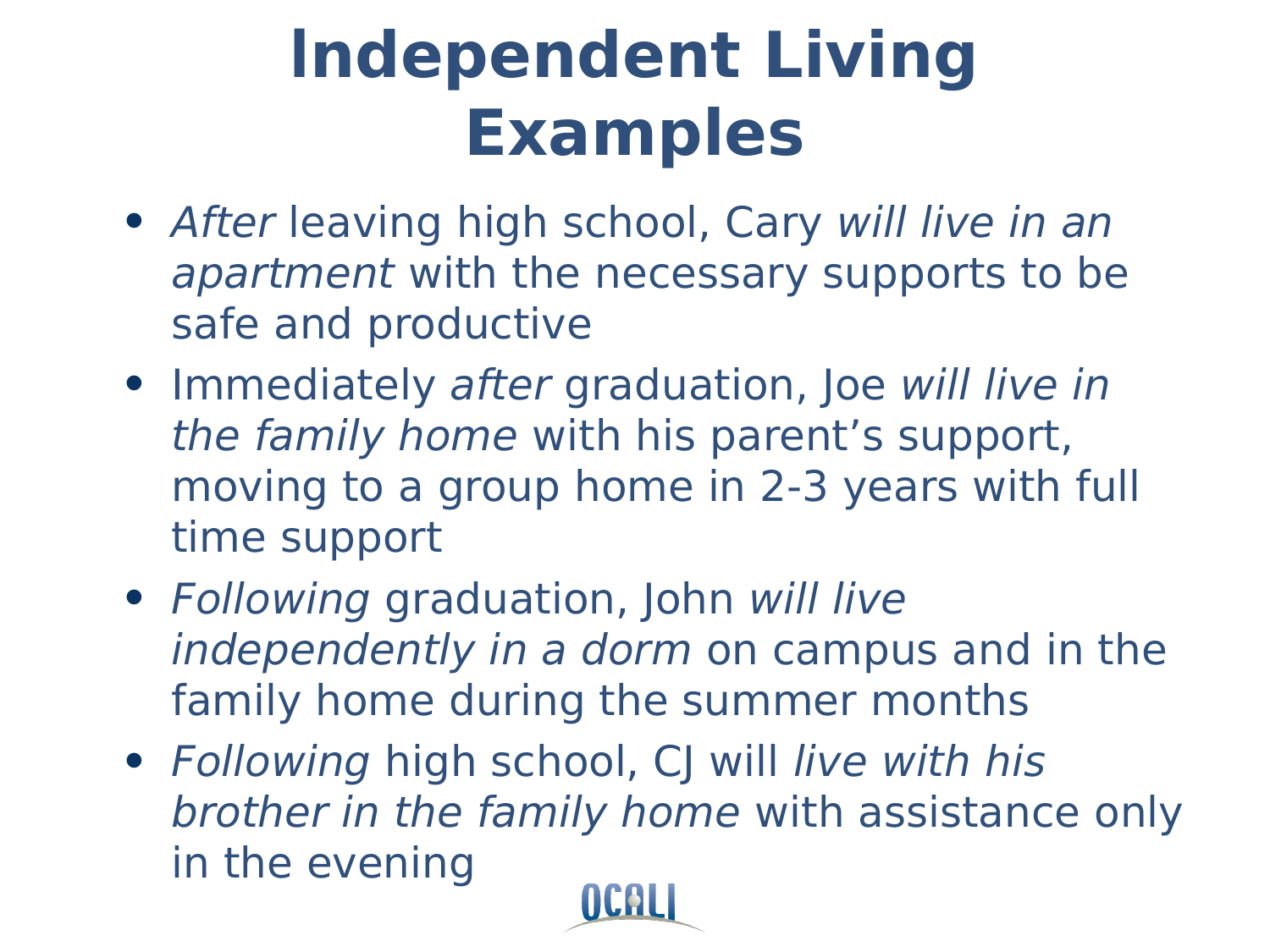

# Independent Living Examples
After leaving high school, Cary will live in an apartment with the necessary supports to be safe and productive
Immediately after graduation, Joe will live in the family home with his parent’s support, moving to a group home in 2-3 years with full time support
Following graduation, John will live independently in a dorm on campus and in the family home during the summer months
Following high school, CJ will live with his brother in the family home with assistance only in the evening